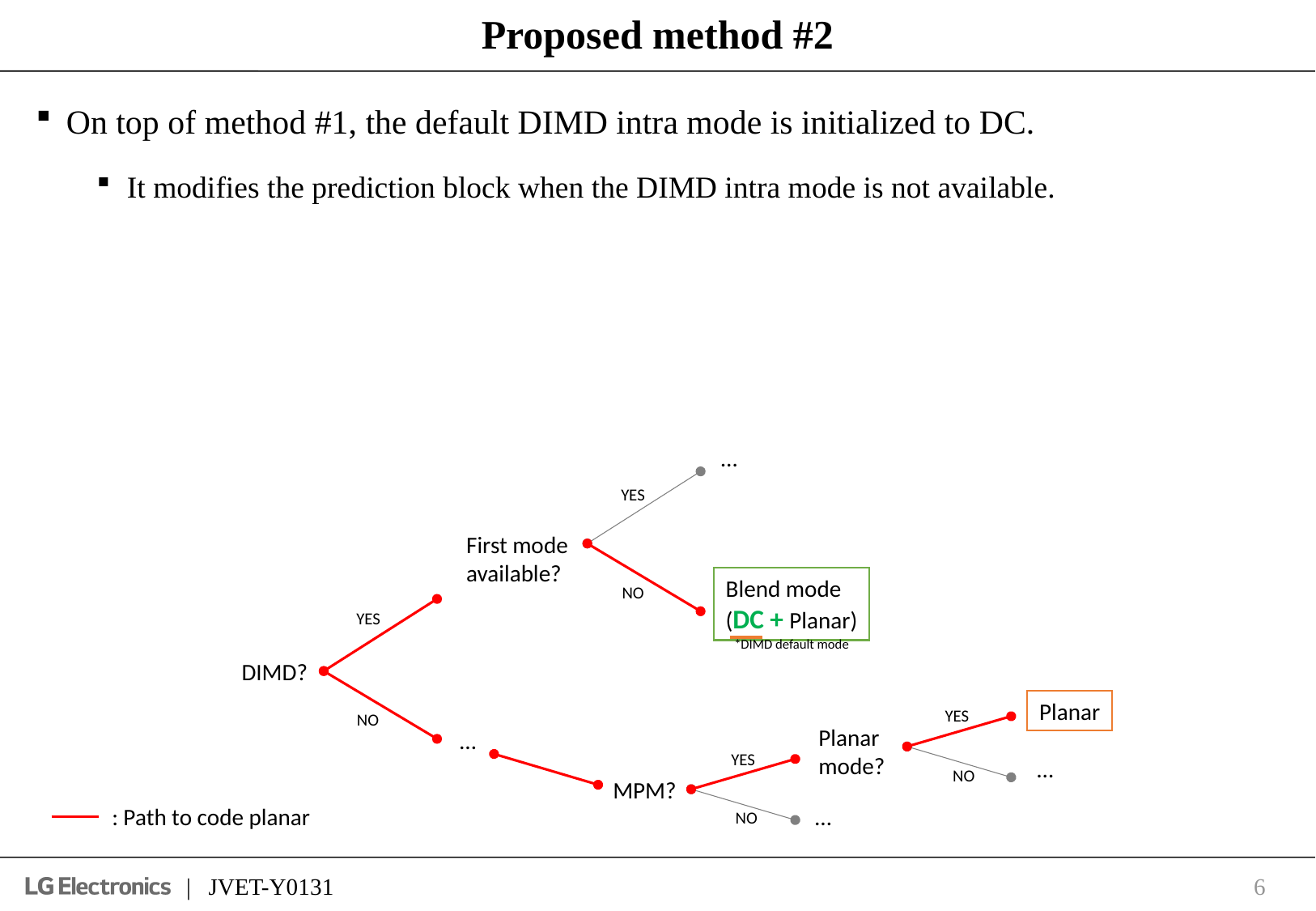

# Proposed method #2
On top of method #1, the default DIMD intra mode is initialized to DC.
It modifies the prediction block when the DIMD intra mode is not available.

…
YES
First mode
available?
Blend mode
(DC + Planar)
*DIMD default mode
NO
YES
DIMD?
Planar
YES
NO
Planar
mode?
…
YES
…
NO
MPM?
: Path to code planar
…
NO
6